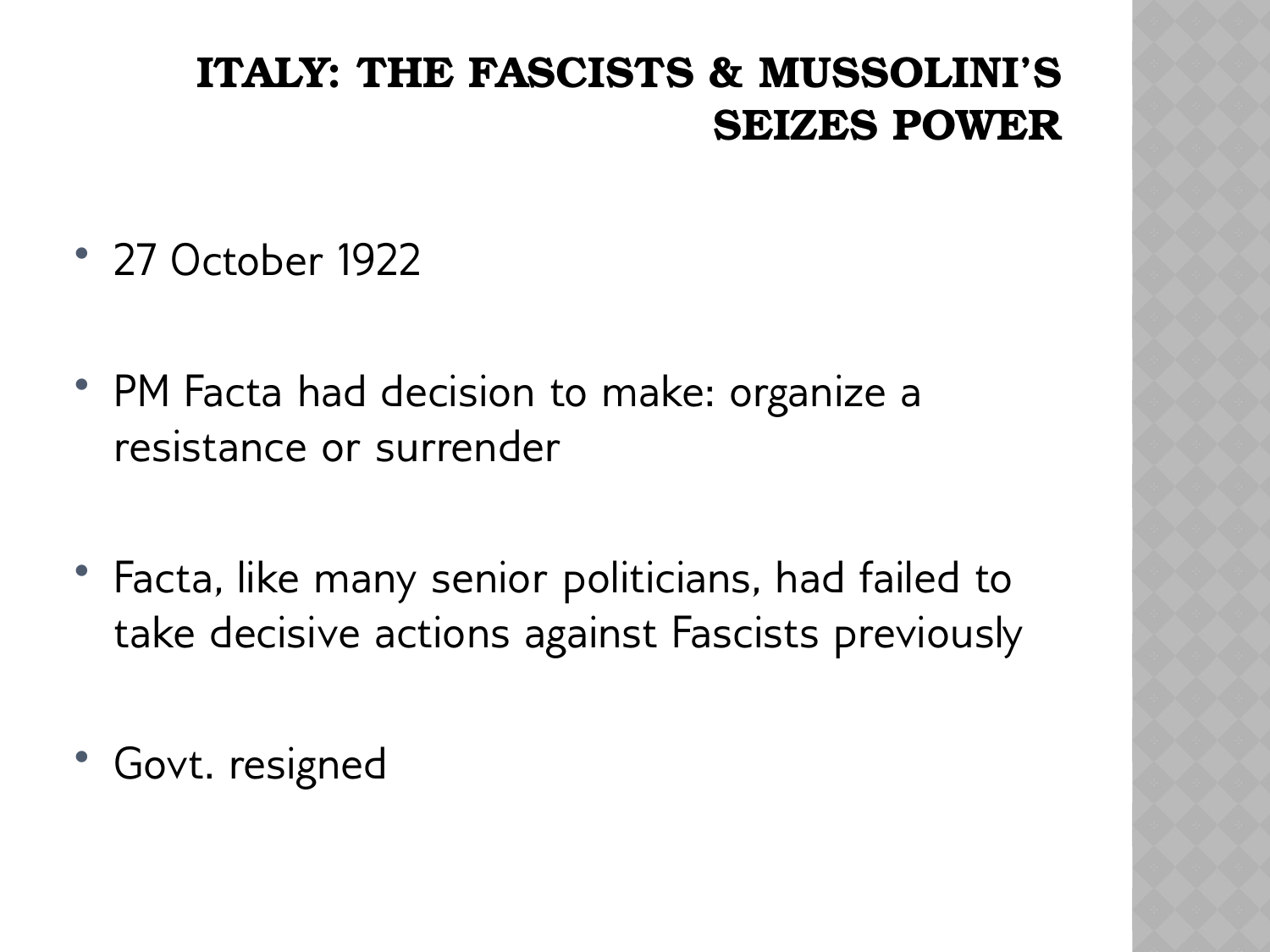

# Italy: the fascists & Mussolini’s seizes power
27 October 1922

PM Facta had decision to make: organize a resistance or surrender

Facta, like many senior politicians, had failed to take decisive actions against Fascists previously

Govt. resigned